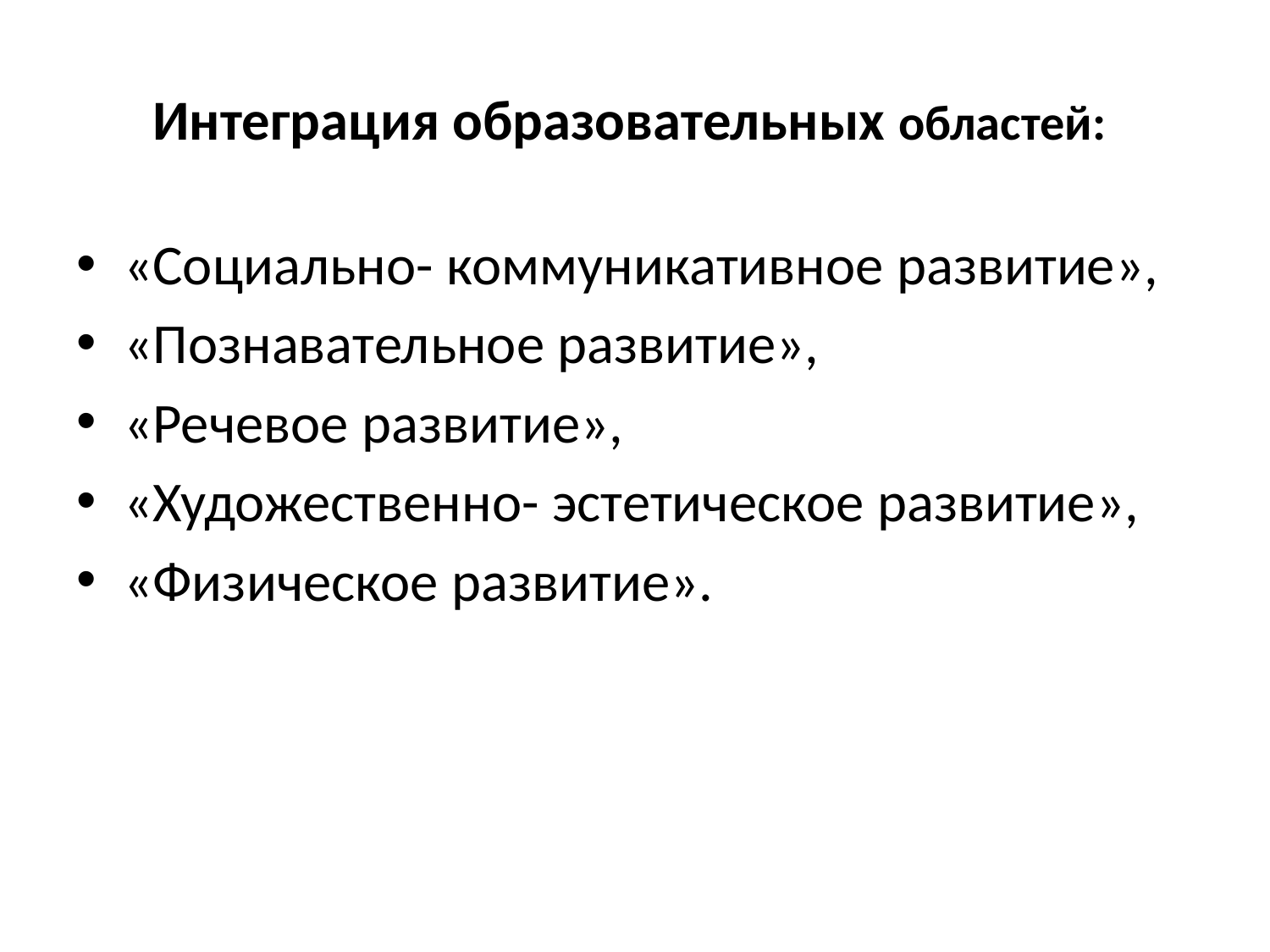

# Интеграция образовательных областей:
«Социально- коммуникативное развитие»,
«Познавательное развитие»,
«Речевое развитие»,
«Художественно- эстетическое развитие»,
«Физическое развитие».